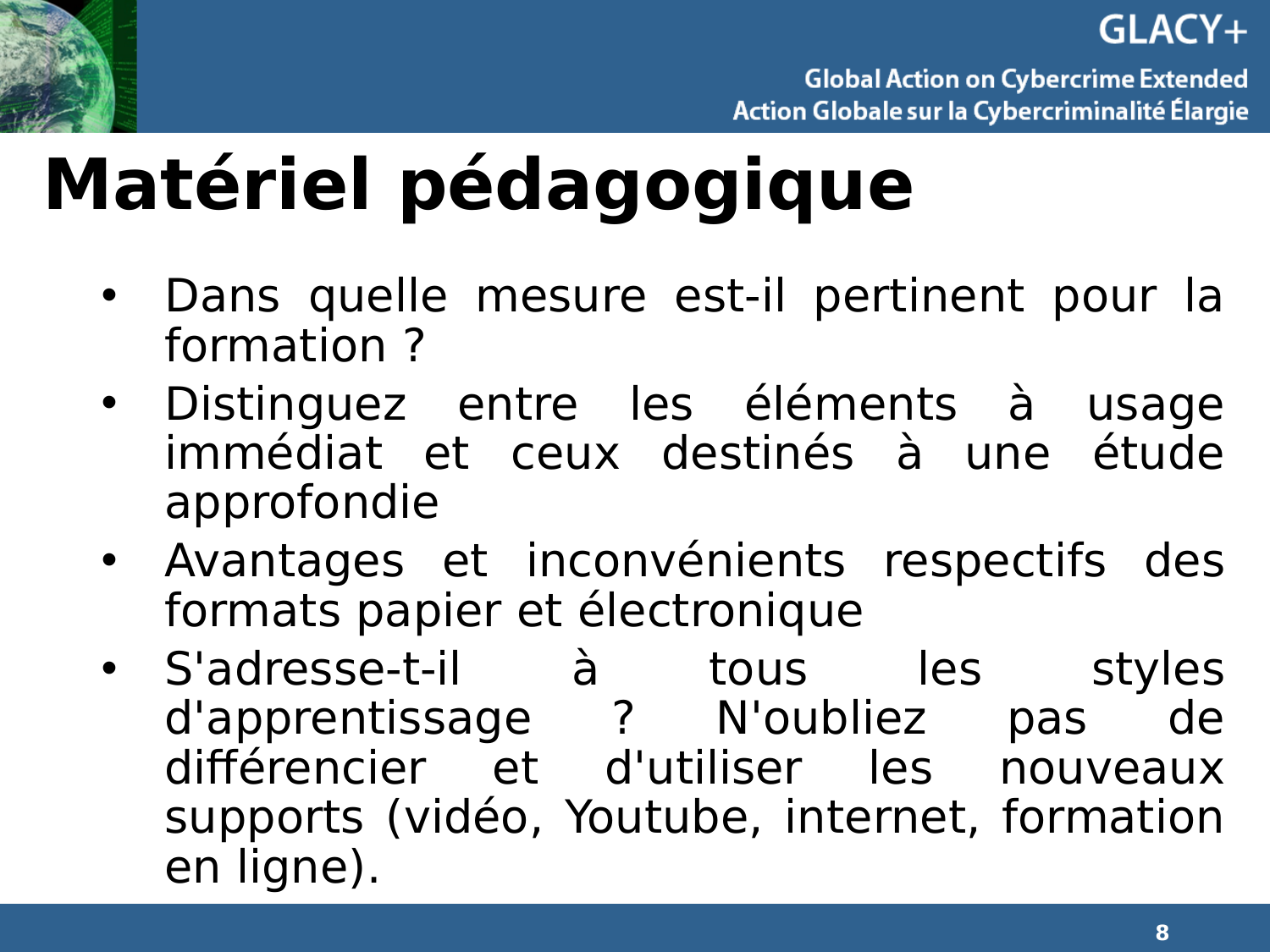

# Matériel pédagogique
Dans quelle mesure est-il pertinent pour la formation ?
Distinguez entre les éléments à usage immédiat et ceux destinés à une étude approfondie
Avantages et inconvénients respectifs des formats papier et électronique
S'adresse-t-il à tous les styles d'apprentissage ? N'oubliez pas de différencier et d'utiliser les nouveaux supports (vidéo, Youtube, internet, formation en ligne).

8